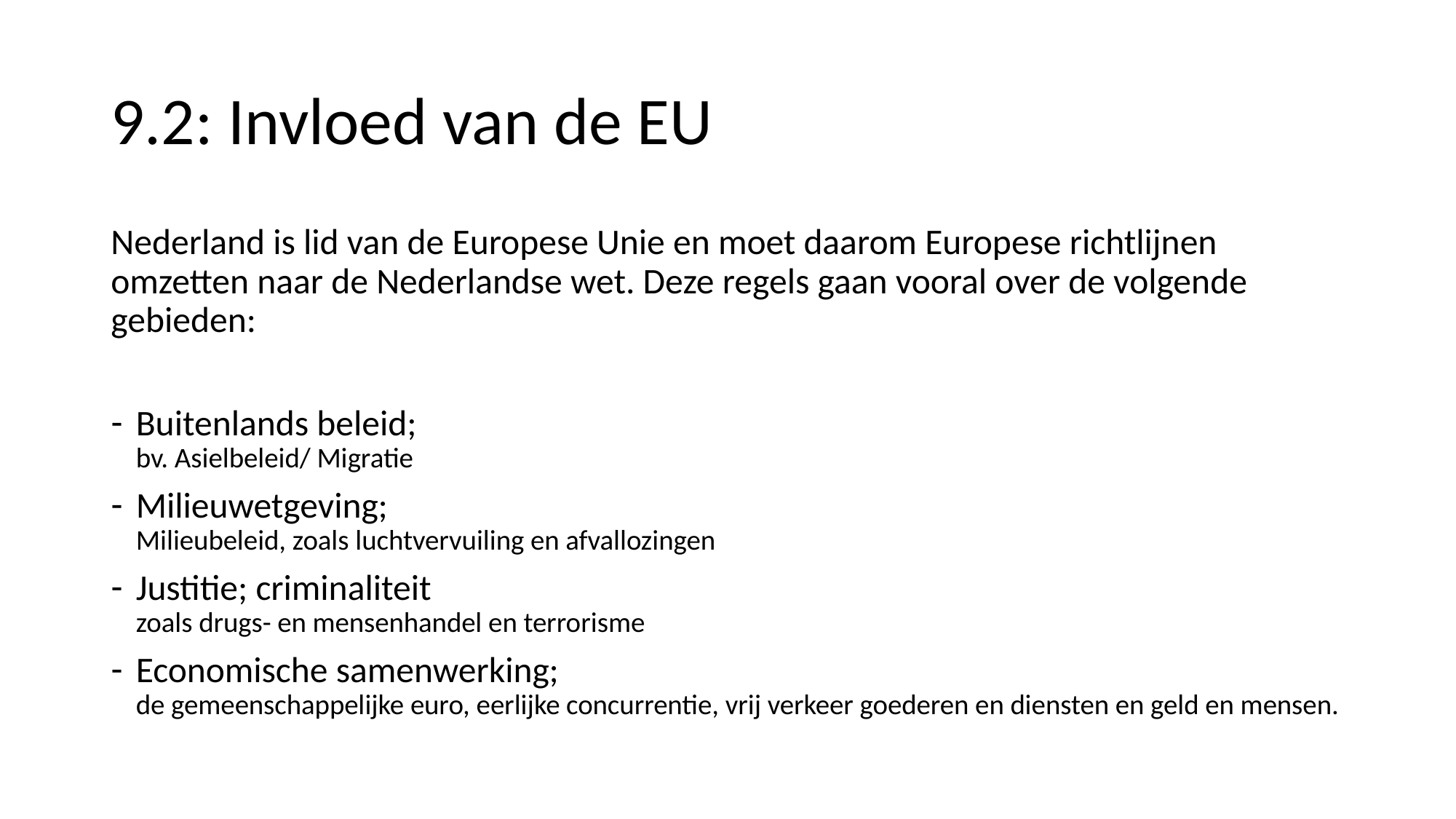

# 9.2: Invloed van de EU
Nederland is lid van de Europese Unie en moet daarom Europese richtlijnen  omzetten naar de Nederlandse wet. Deze regels gaan vooral over de volgende gebieden:

Buitenlands beleid;
bv. Asielbeleid/ Migratie
Milieuwetgeving;
Milieubeleid, zoals luchtvervuiling en afvallozingen
Justitie; criminaliteit
zoals drugs- en mensenhandel en terrorisme
Economische samenwerking;
de gemeenschappelijke euro, eerlijke concurrentie, vrij verkeer goederen en diensten en geld en mensen.